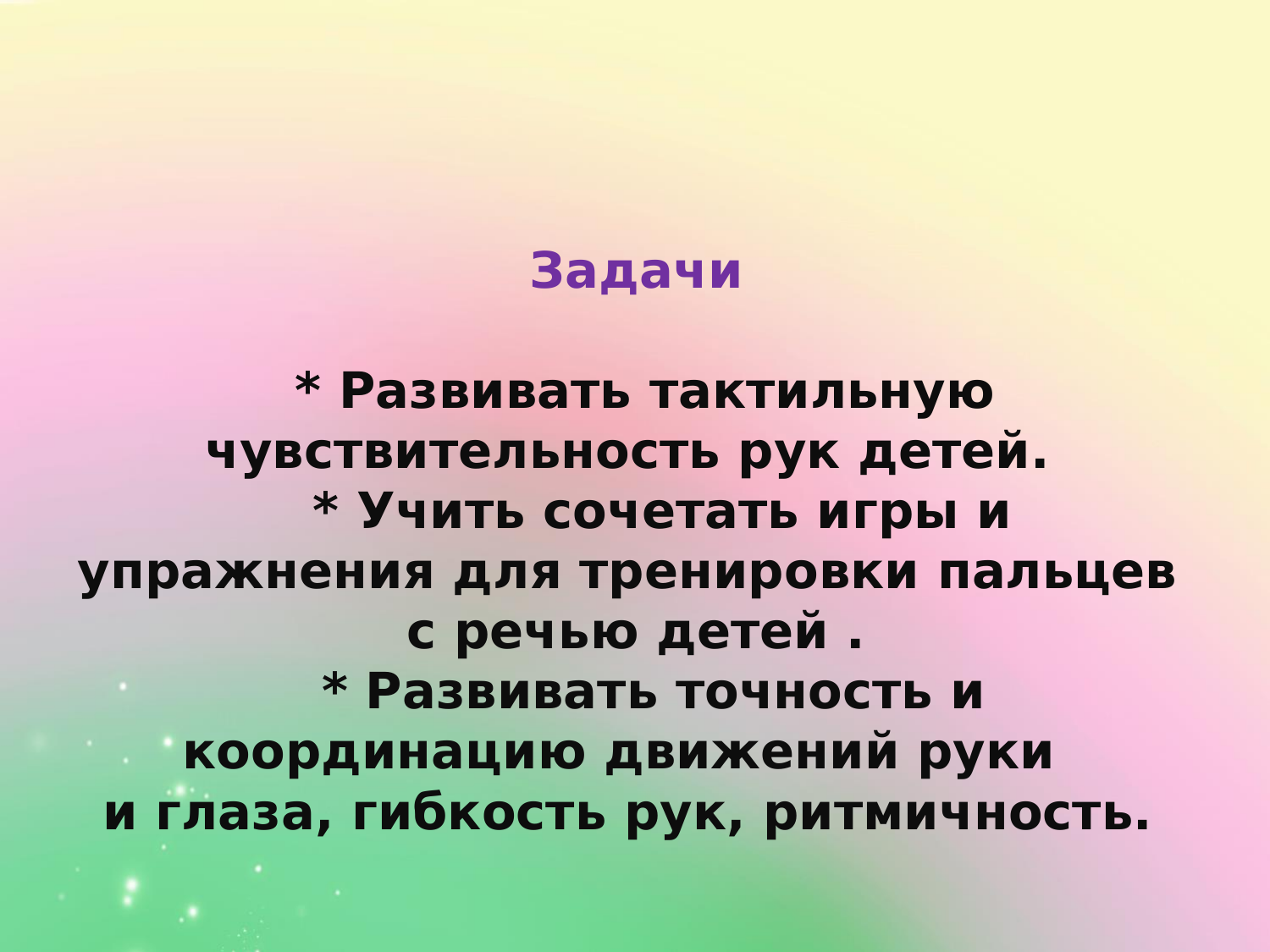

# Задачи * Развивать тактильную   чувствительность рук детей. * Учить сочетать игры и упражнения для тренировки пальцев  с речью детей . * Развивать точность и координацию движений руки и глаза, гибкость рук, ритмичность.